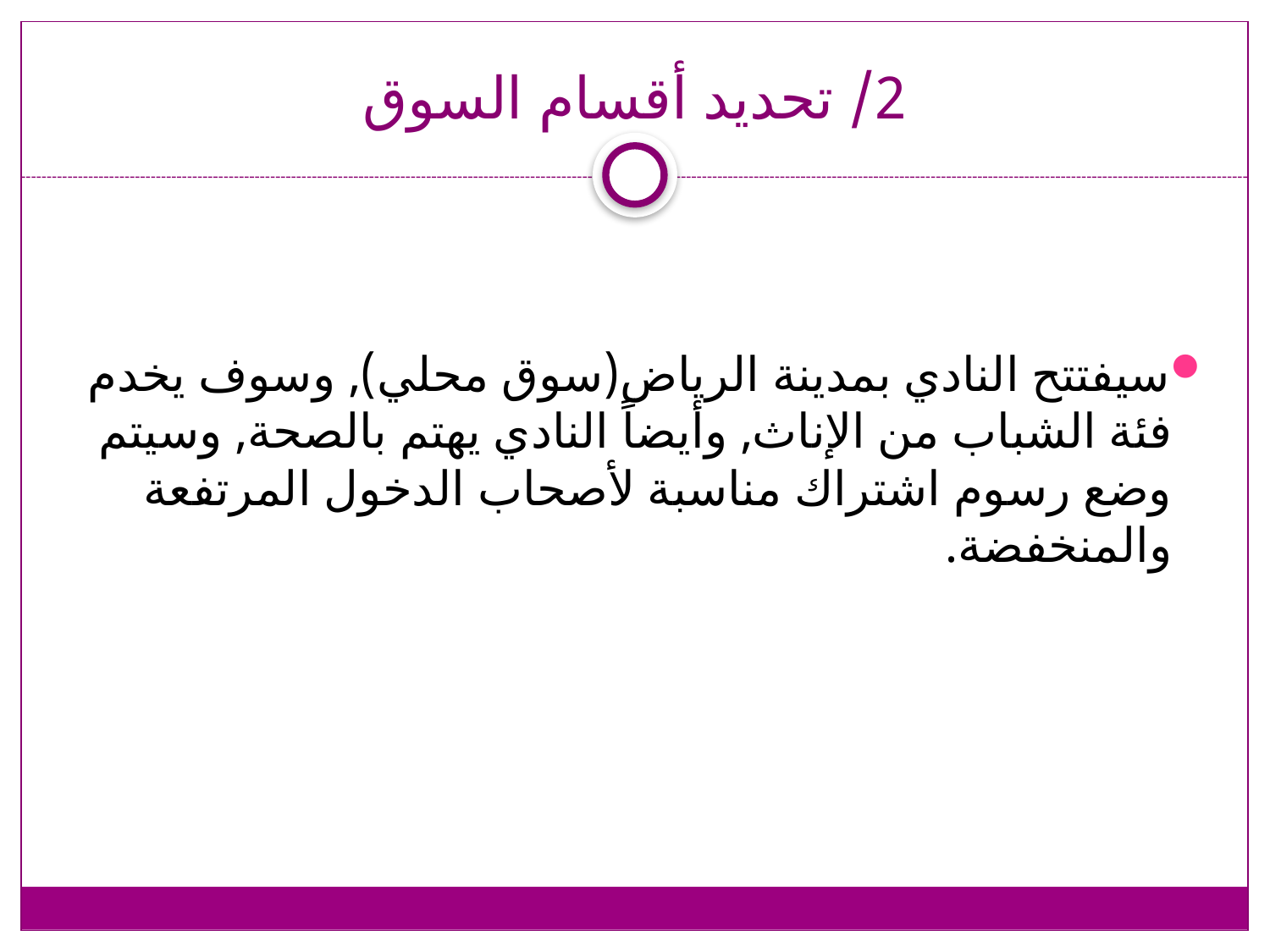

# 2/ تحديد أقسام السوق
سيفتتح النادي بمدينة الرياض(سوق محلي), وسوف يخدم فئة الشباب من الإناث, وأيضاً النادي يهتم بالصحة, وسيتم وضع رسوم اشتراك مناسبة لأصحاب الدخول المرتفعة والمنخفضة.